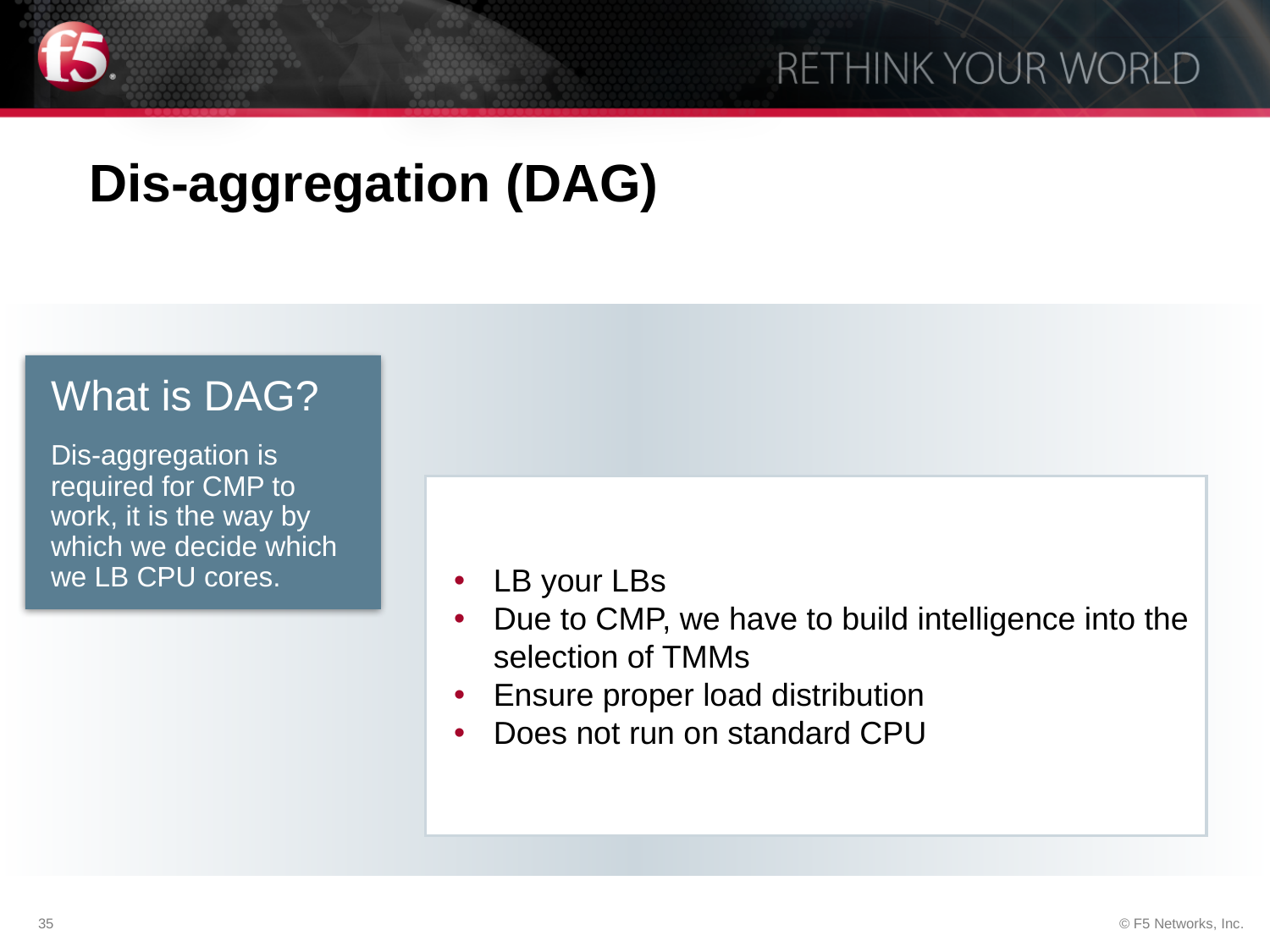

# Dis-aggregation (DAG)

What is DAG?
Dis-aggregation is required for CMP to work, it is the way by which we decide which we LB CPU cores.
LB your LBs
Due to CMP, we have to build intelligence into the selection of TMMs
Ensure proper load distribution
Does not run on standard CPU